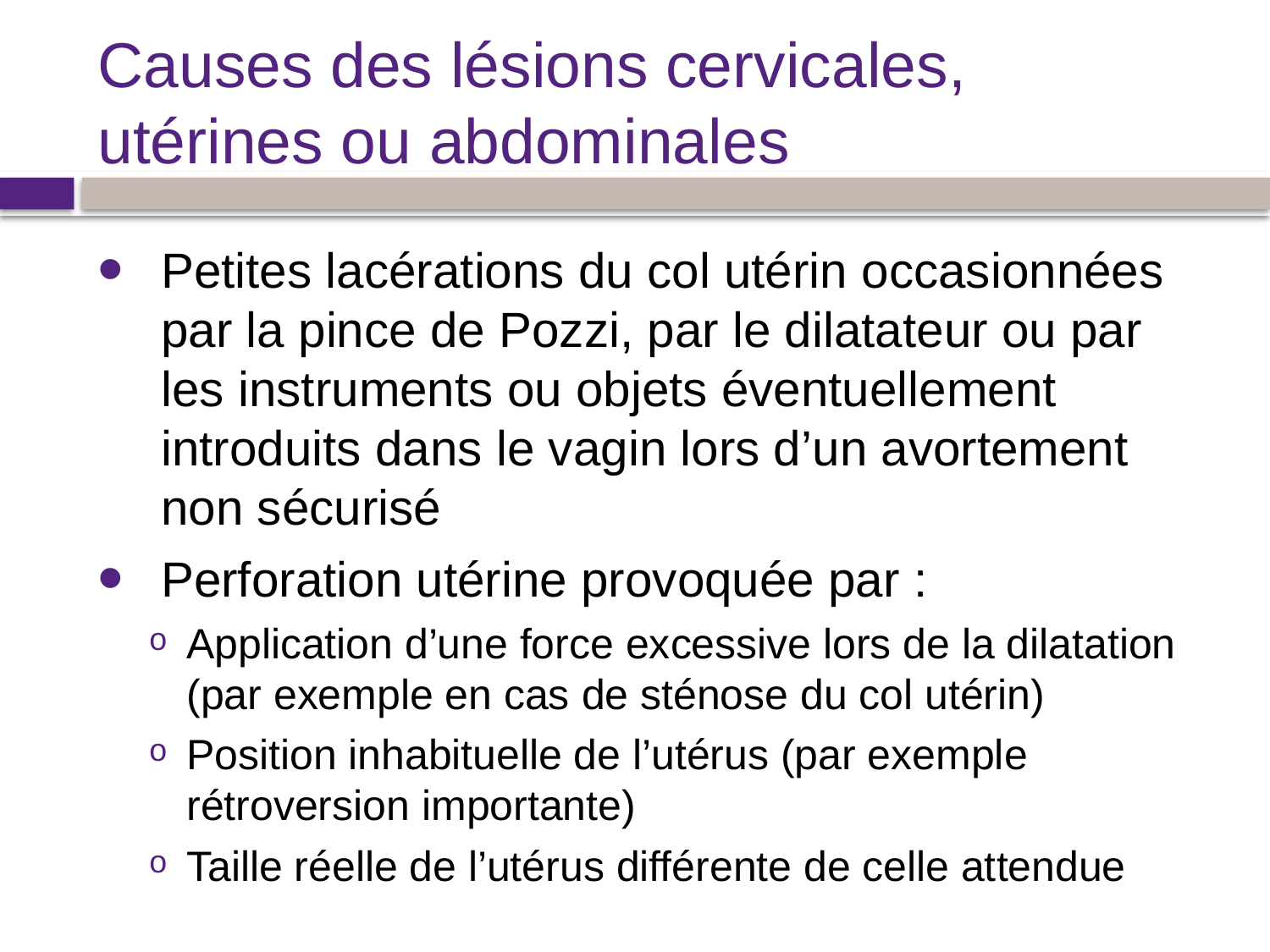

# Causes des lésions cervicales, utérines ou abdominales
Petites lacérations du col utérin occasionnées par la pince de Pozzi, par le dilatateur ou par les instruments ou objets éventuellement introduits dans le vagin lors d’un avortement non sécurisé
Perforation utérine provoquée par :
Application d’une force excessive lors de la dilatation (par exemple en cas de sténose du col utérin)
Position inhabituelle de l’utérus (par exemple rétroversion importante)
Taille réelle de l’utérus différente de celle attendue